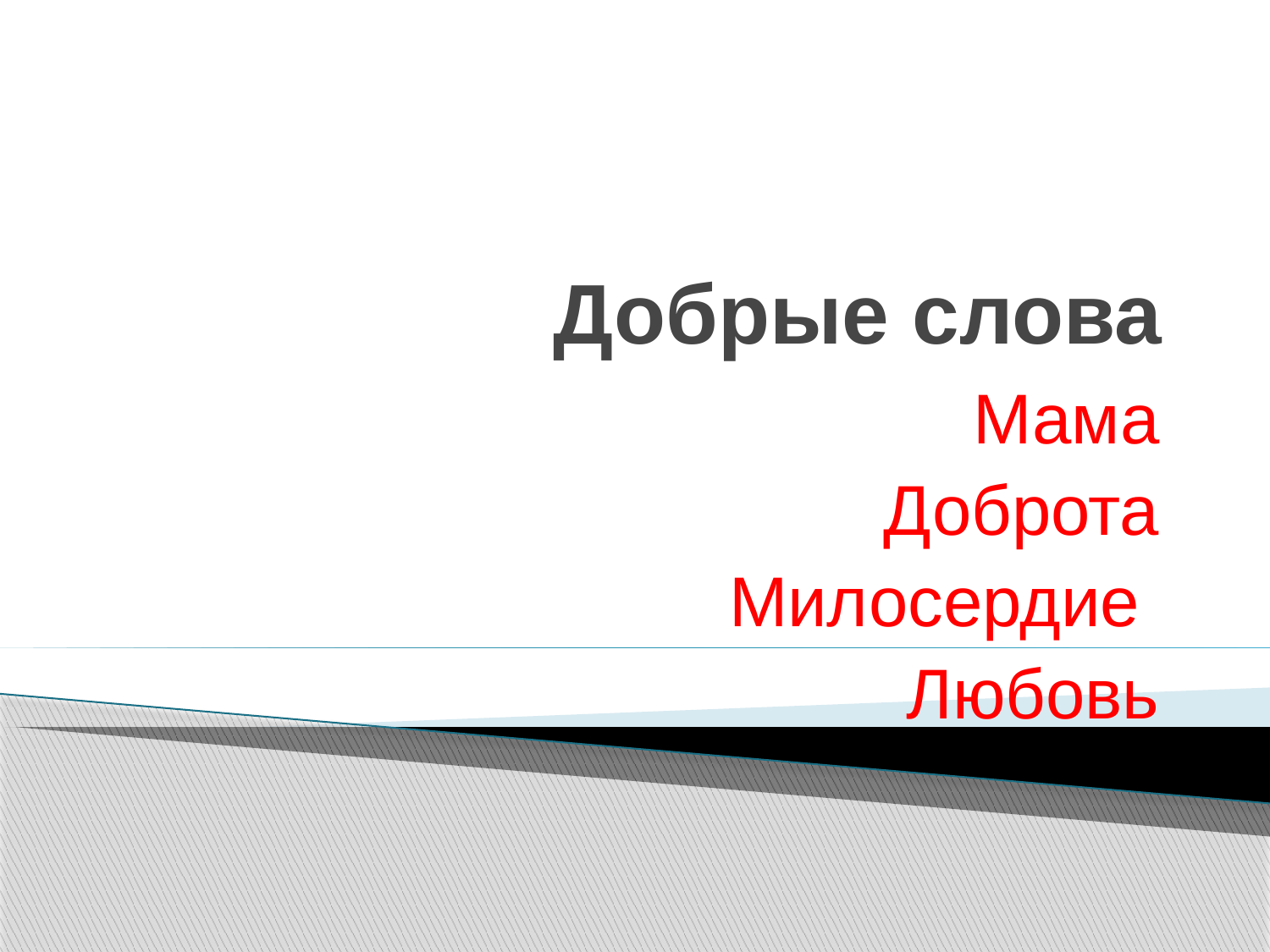

# Добрые слова
Мама
Доброта
Милосердие
Любовь